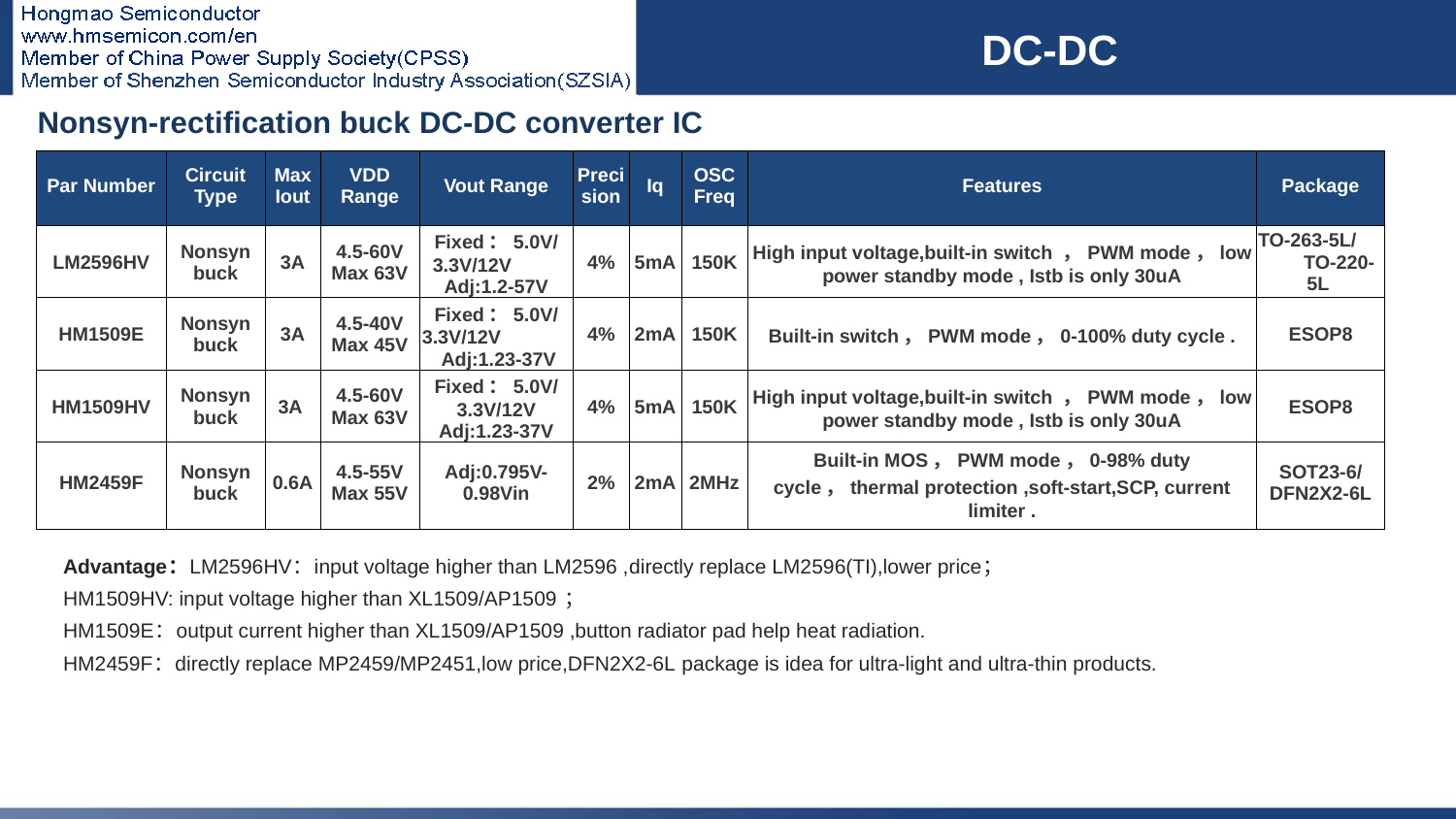

DC-DC
| Nonsyn-rectification buck DC-DC converter IC |  |  |  |  |  |  |  |  |  |
| --- | --- | --- | --- | --- | --- | --- | --- | --- | --- |
| Par Number | Circuit Type | Max Iout | VDD Range | Vout Range | Precision | Iq | OSC Freq | Features | Package |
| LM2596HV | Nonsyn buck | 3A | 4.5-60V Max 63V | Fixed：5.0V/3.3V/12V Adj:1.2-57V | 4% | 5mA | 150K | High input voltage,built-in switch ，PWM mode，low power standby mode , Istb is only 30uA | TO-263-5L/ TO-220-5L |
| HM1509E | Nonsyn buck | 3A | 4.5-40V Max 45V | Fixed：5.0V/3.3V/12V Adj:1.23-37V | 4% | 2mA | 150K | Built-in switch，PWM mode，0-100% duty cycle . | ESOP8 |
| HM1509HV | Nonsyn buck | 3A | 4.5-60V Max 63V | Fixed：5.0V/3.3V/12V Adj:1.23-37V | 4% | 5mA | 150K | High input voltage,built-in switch ，PWM mode，low power standby mode , Istb is only 30uA | ESOP8 |
| HM2459F | Nonsyn buck | 0.6A | 4.5-55V Max 55V | Adj:0.795V-0.98Vin | 2% | 2mA | 2MHz | Built-in MOS，PWM mode，0-98% duty cycle，thermal protection ,soft-start,SCP, current limiter . | SOT23-6/ DFN2X2-6L |
# DC-DC
Advantage：LM2596HV：input voltage higher than LM2596 ,directly replace LM2596(TI),lower price；
HM1509HV: input voltage higher than XL1509/AP1509 ；
HM1509E：output current higher than XL1509/AP1509 ,button radiator pad help heat radiation.
HM2459F：directly replace MP2459/MP2451,low price,DFN2X2-6L package is idea for ultra-light and ultra-thin products.